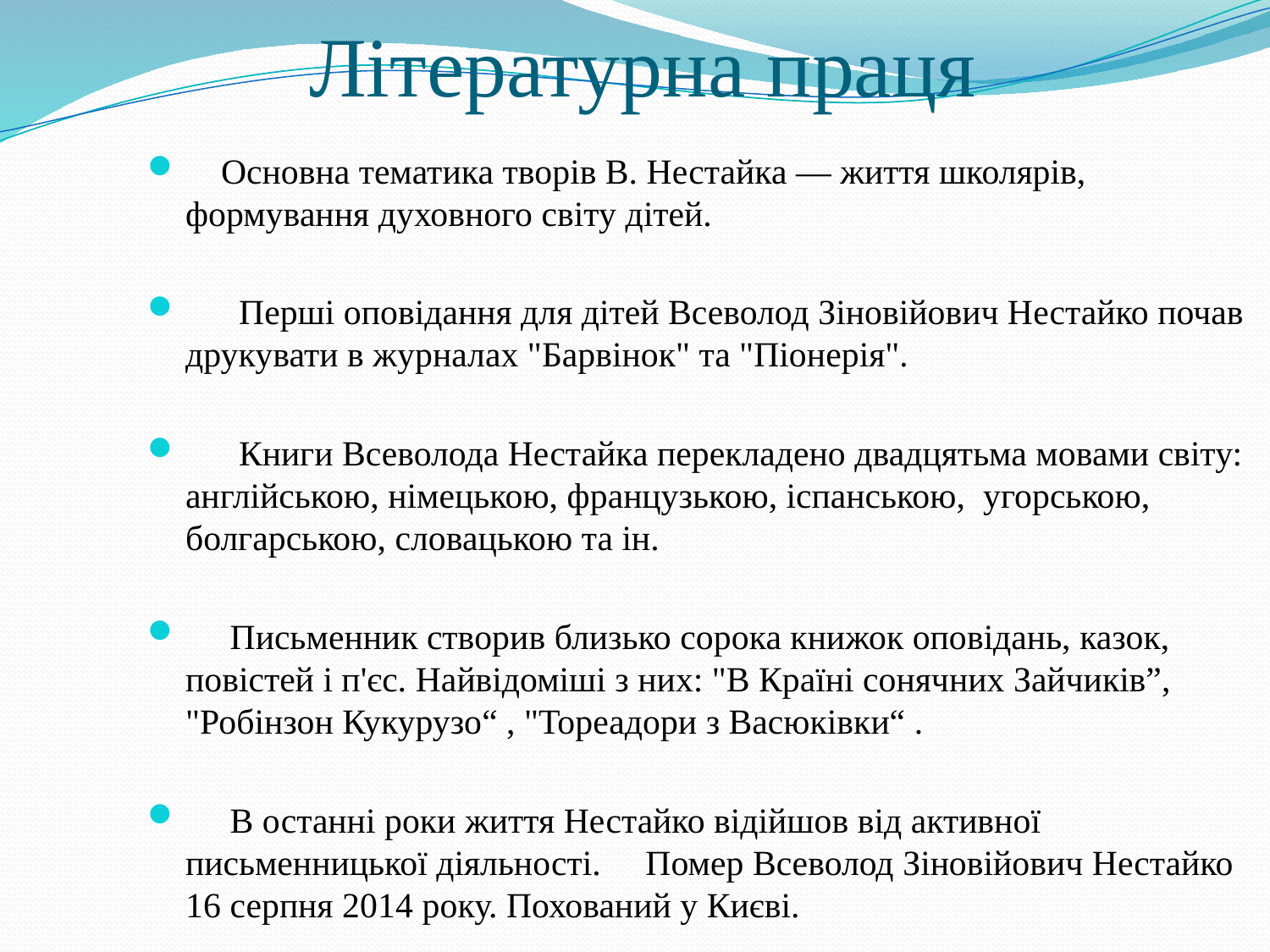

# Літературна праця
    Основна тематика творів В. Нестайка — життя школярів, формування духовного світу дітей.

      Перші оповідання для дітей Всеволод Зіновійович Нестайко почав друкувати в журналах "Барвінок" та "Піонерія".

      Книги Всеволода Нестайка перекладено двадцятьма мовами світу: англійською, німецькою, французькою, іспанською,  угорською,  болгарською, словацькою та ін.

     Письменник створив близько сорока книжок оповідань, казок, повістей і п'єс. Найвідоміші з них: "В Країні сонячних Зайчиків”, "Робінзон Кукурузо“ , "Тореадори з Васюківки“ .

     В останні роки життя Нестайко відійшов від активної письменницької діяльності.     Помер Всеволод Зіновійович Нестайко 16 серпня 2014 року. Похований у Києві.